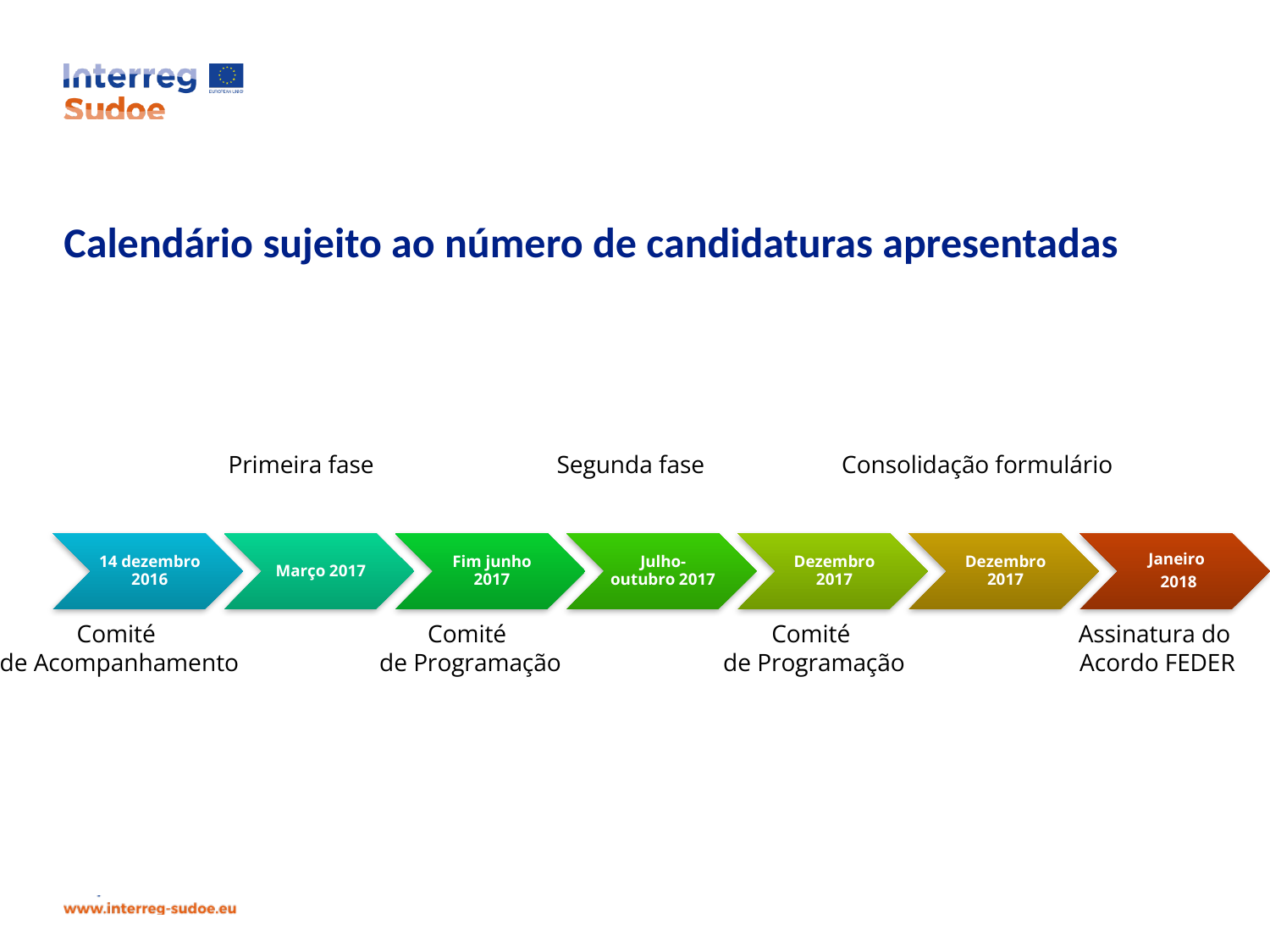

# Calendário sujeito ao número de candidaturas apresentadas
14 dezembro 2016
Março 2017
Fim junho 2017
Julho-outubro 2017
Dezembro 2017
Dezembro 2017
Janeiro
 2018
Consolidação formulário
Primeira fase
Segunda fase
Comité
de Acompanhamento
Comité
de Programação
Comité
de Programação
Assinatura do
Acordo FEDER